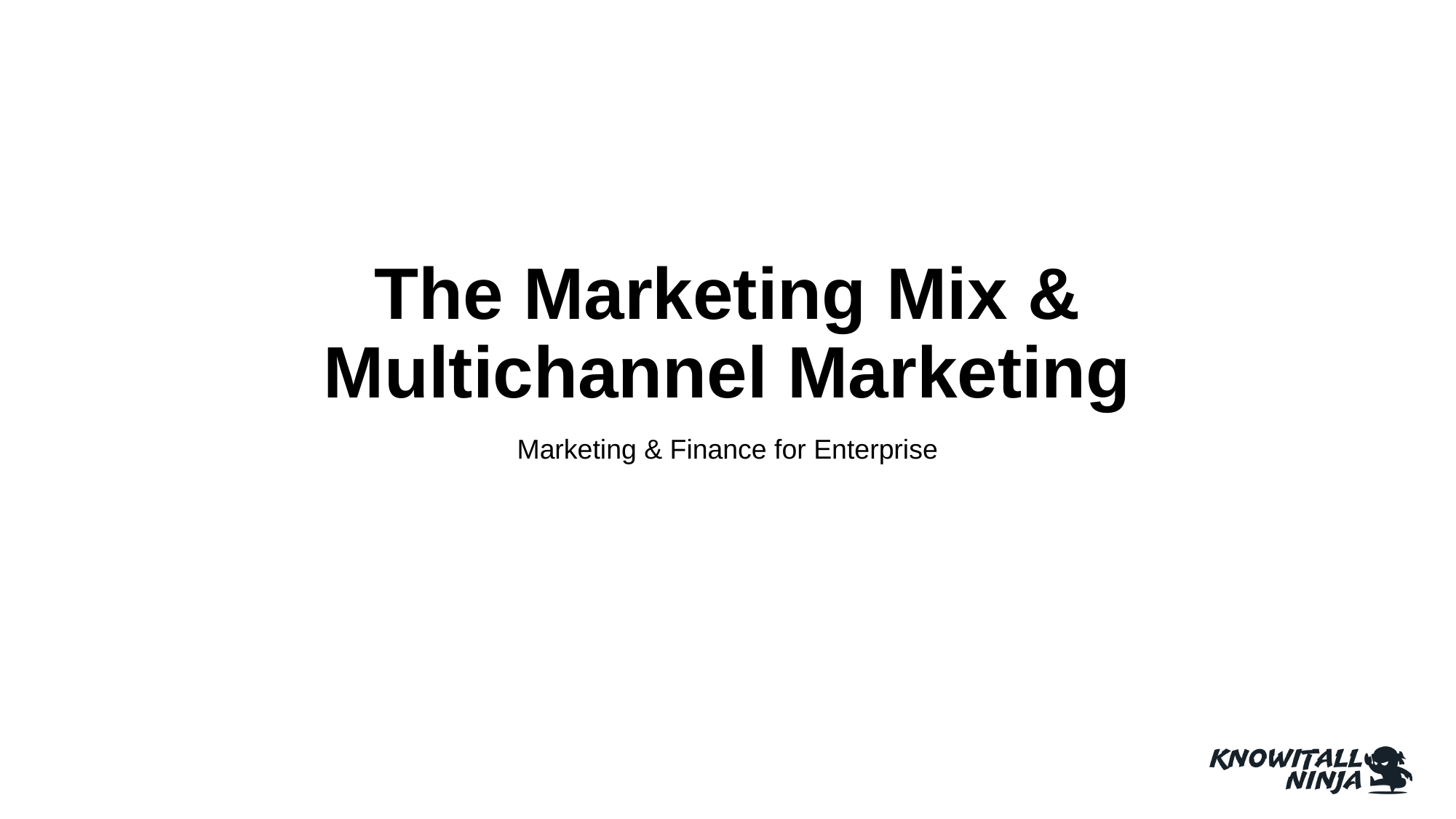

# The Marketing Mix & Multichannel Marketing
Marketing & Finance for Enterprise